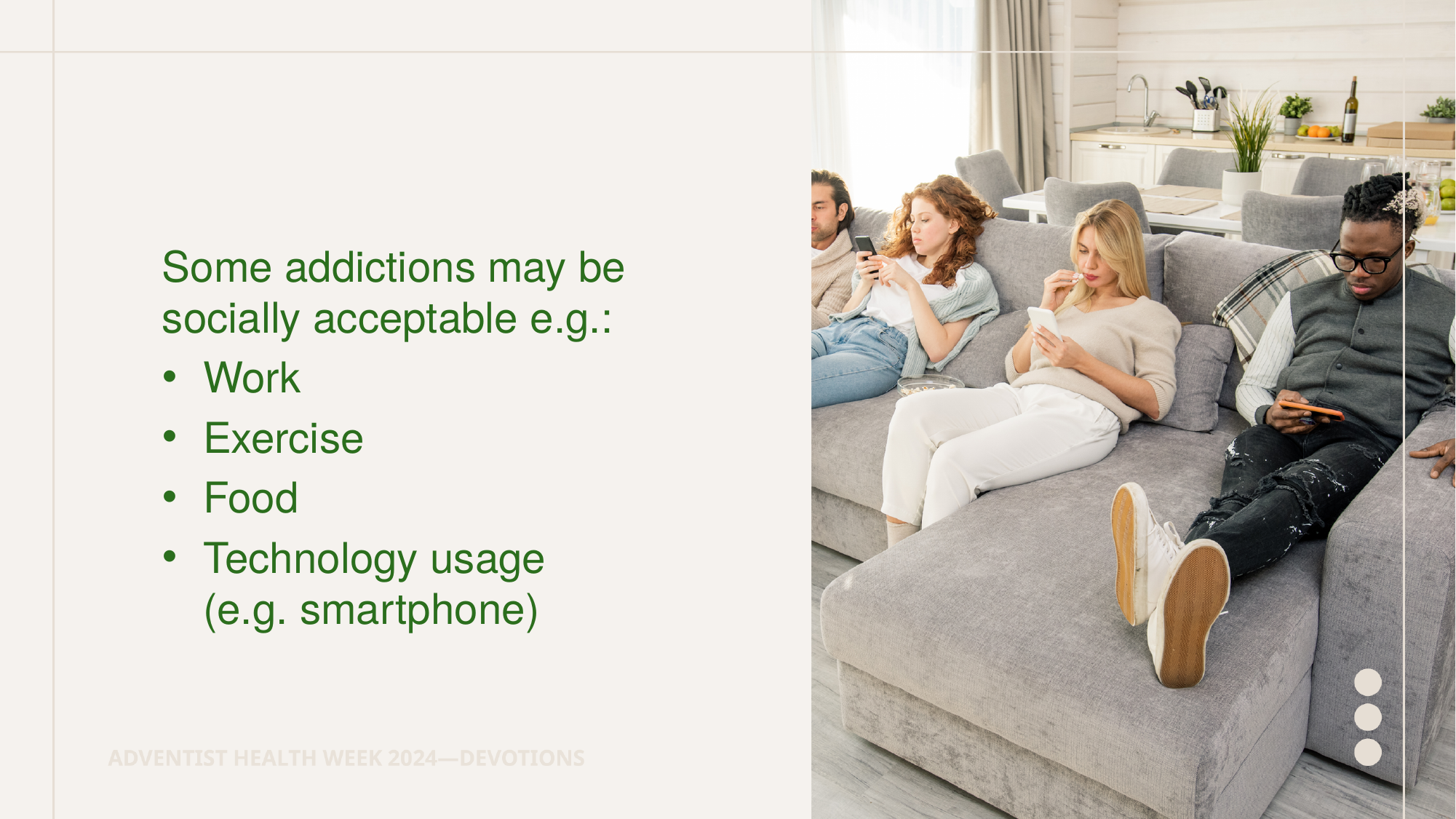

Some addictions may be socially acceptable e.g.:
Work
Exercise
Food
Technology usage
(e.g. smartphone)